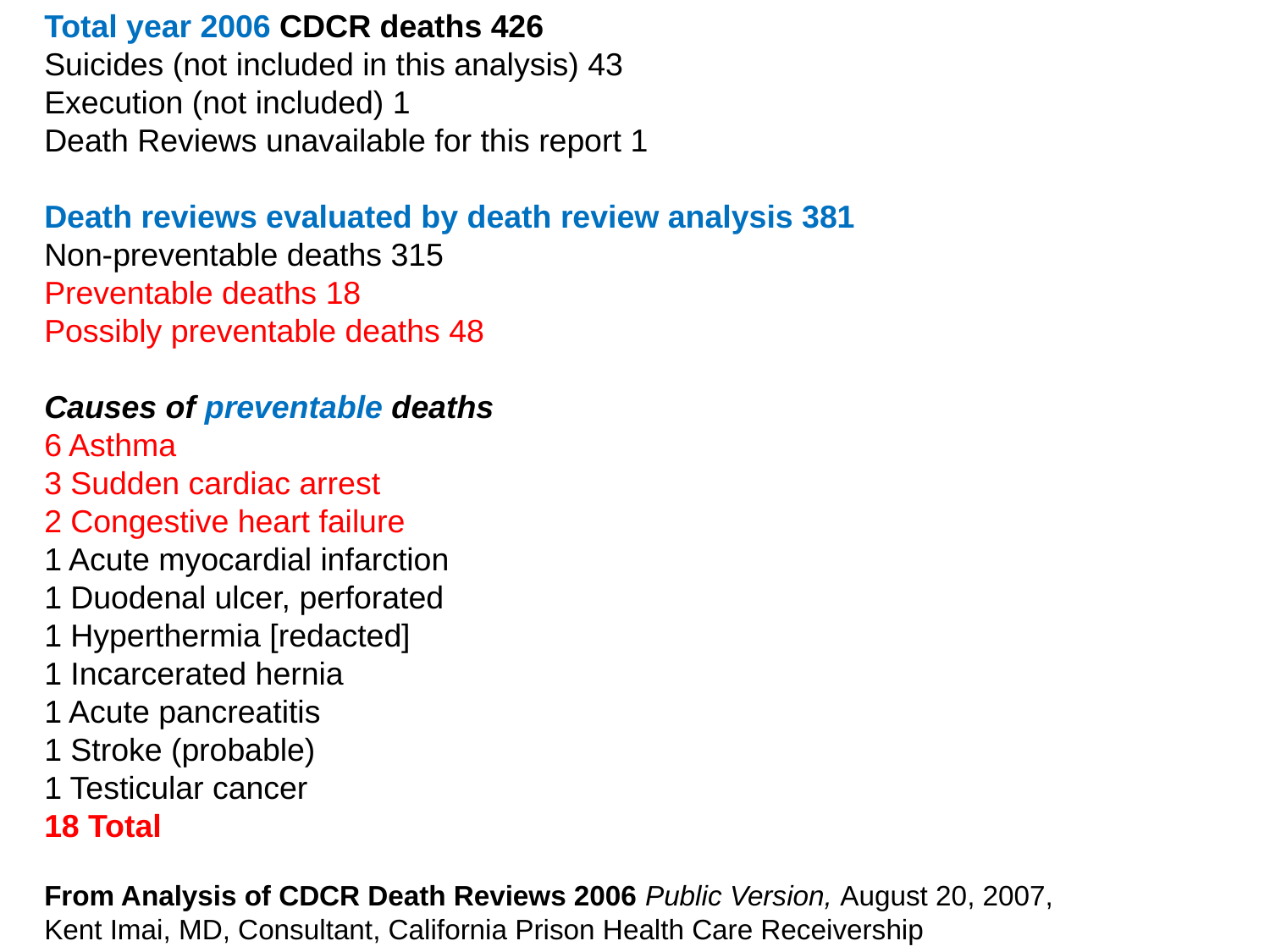

Total year 2006 CDCR deaths 426
Suicides (not included in this analysis) 43
Execution (not included) 1
Death Reviews unavailable for this report 1

Death reviews evaluated by death review analysis 381
Non-preventable deaths 315
Preventable deaths 18
Possibly preventable deaths 48

Causes of preventable deaths
6 Asthma
3 Sudden cardiac arrest
2 Congestive heart failure
1 Acute myocardial infarction
1 Duodenal ulcer, perforated
1 Hyperthermia [redacted]
1 Incarcerated hernia
1 Acute pancreatitis
1 Stroke (probable)
1 Testicular cancer
18 Total

From Analysis of CDCR Death Reviews 2006 Public Version, August 20, 2007,
Kent Imai, MD, Consultant, California Prison Health Care Receivership